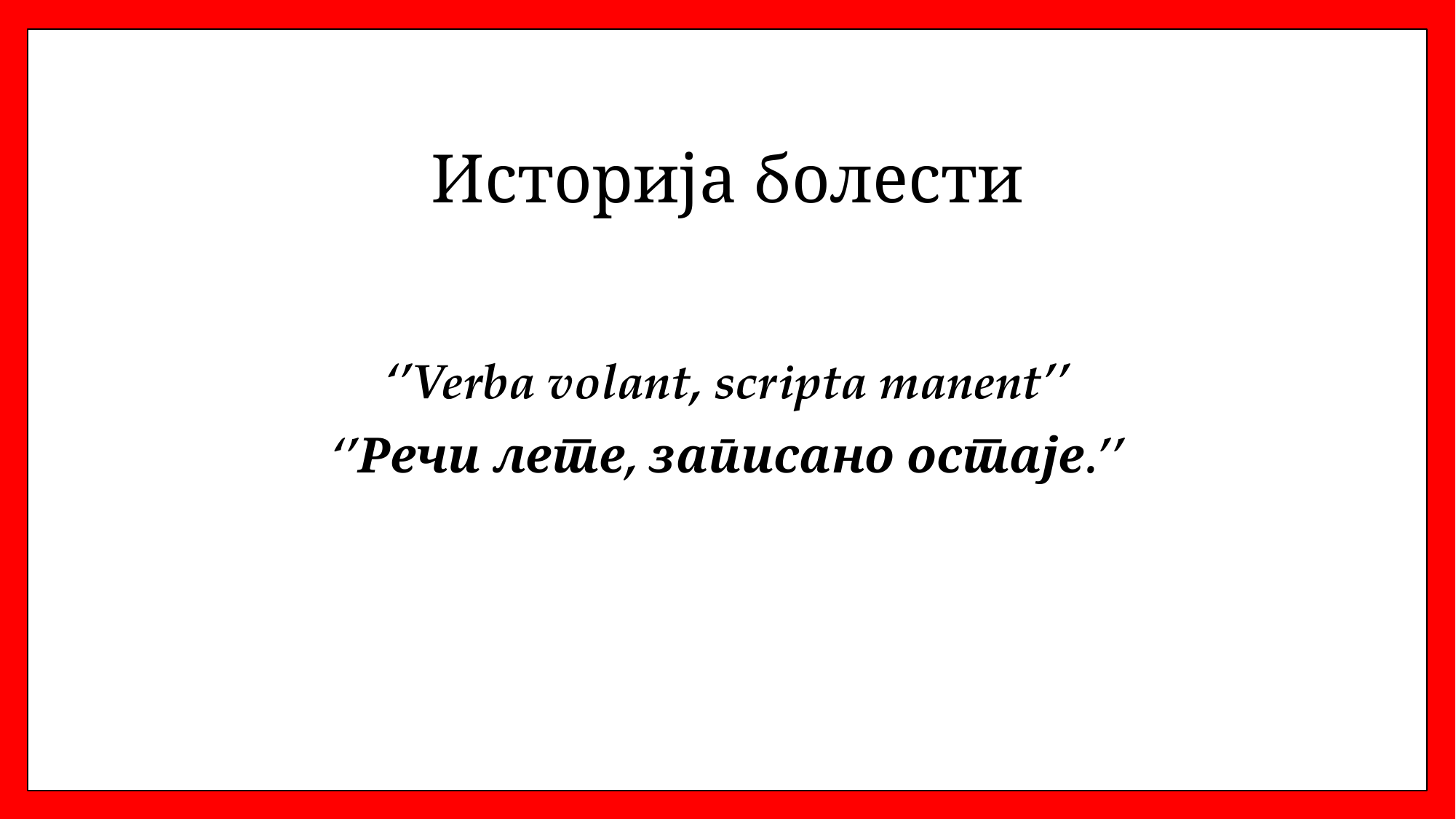

# Историја болести
‘’Verba volant, scripta manent’’
‘’Речи лете, записано остаје.’’